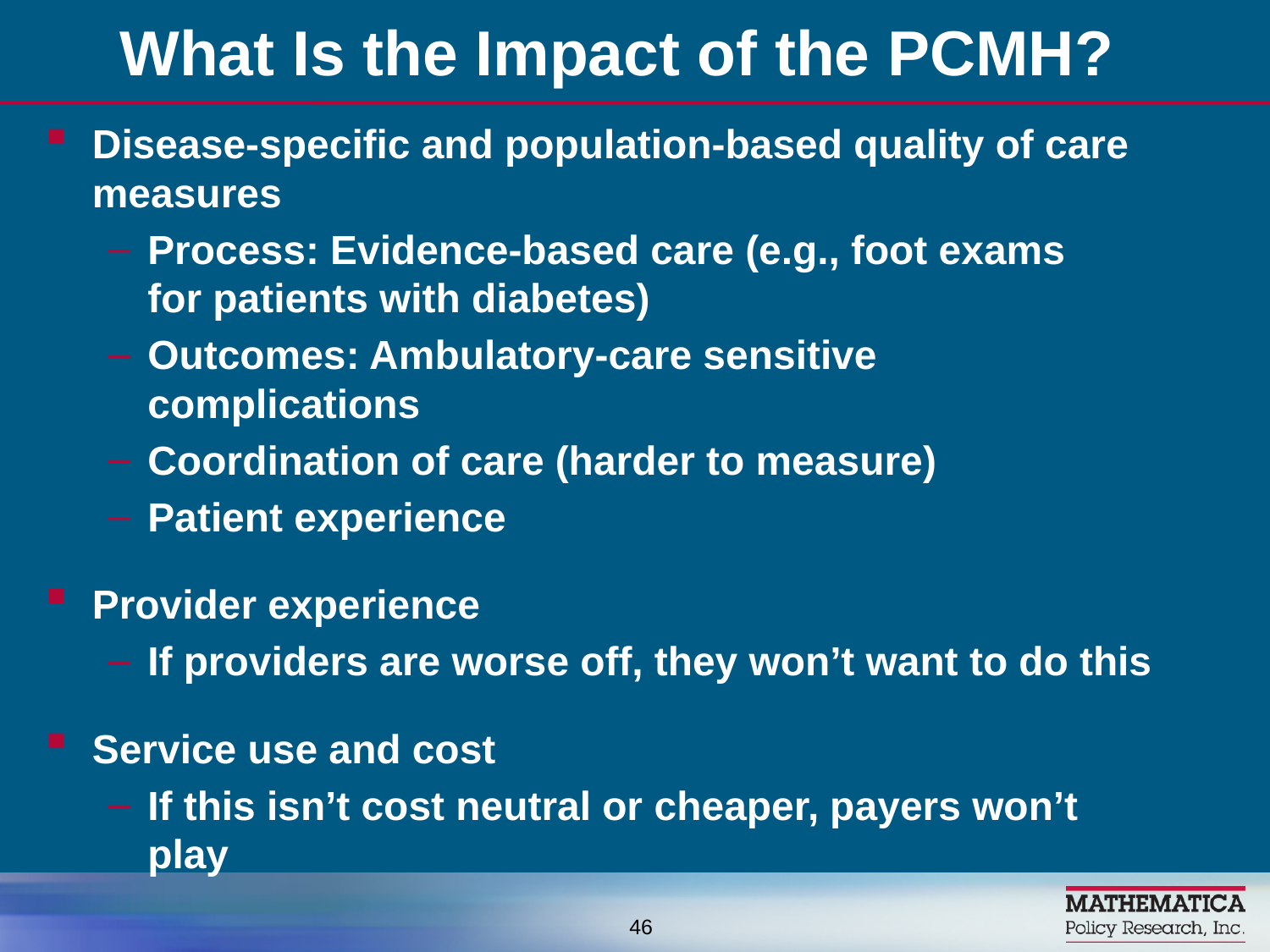

What Is the Impact of the PCMH?
Disease-specific and population-based quality of care measures
Process: Evidence-based care (e.g., foot exams
for patients with diabetes)
Outcomes: Ambulatory-care sensitive complications
Coordination of care (harder to measure)
Patient experience
Provider experience
If providers are worse off, they won’t want to do this
Service use and cost
If this isn’t cost neutral or cheaper, payers won’t play
46